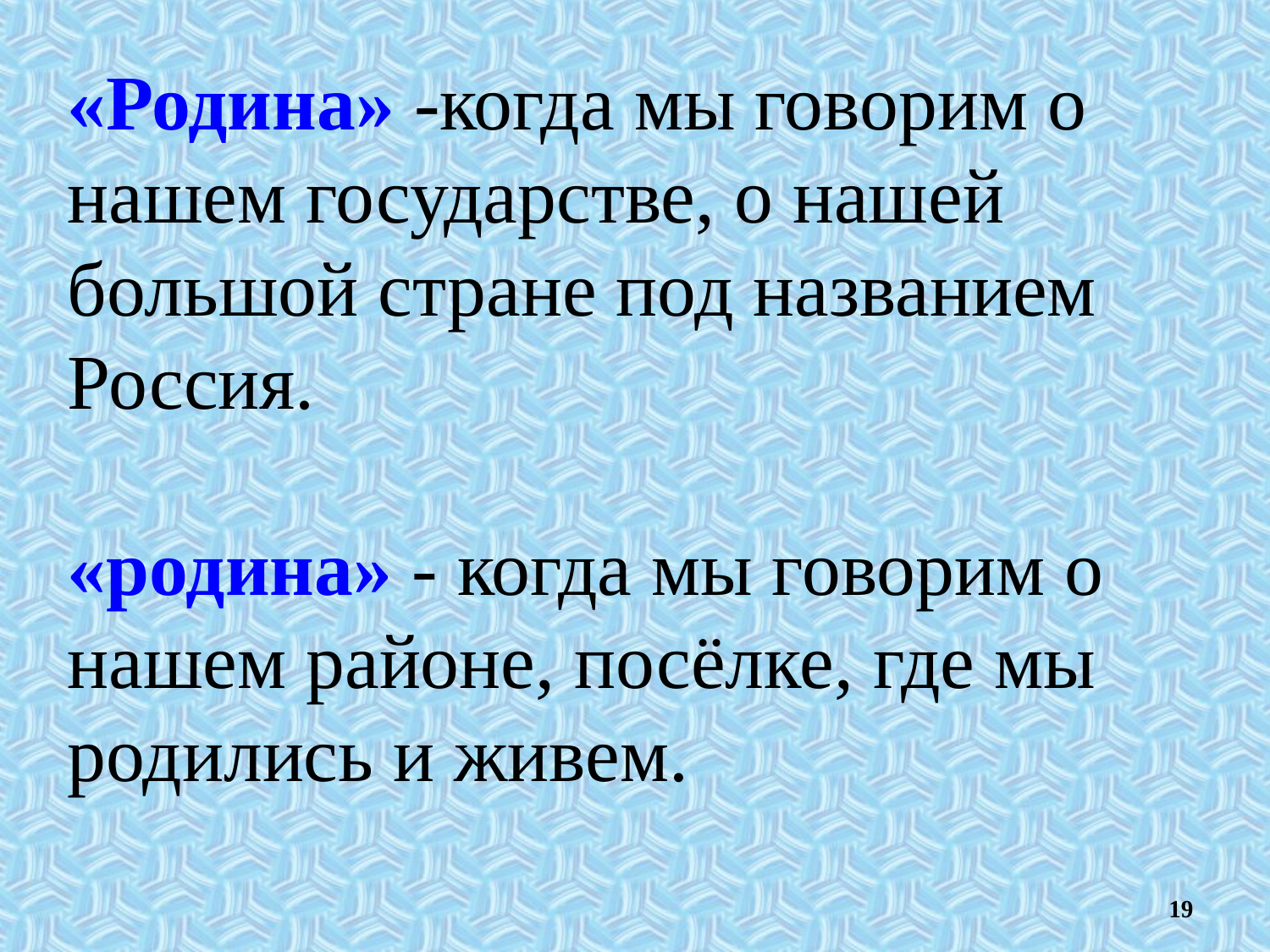

«Родина» -когда мы говорим о нашем государстве, о нашей большой стране под названием Россия.

«родина» - когда мы говорим о нашем районе, посёлке, где мы родились и живем.
19